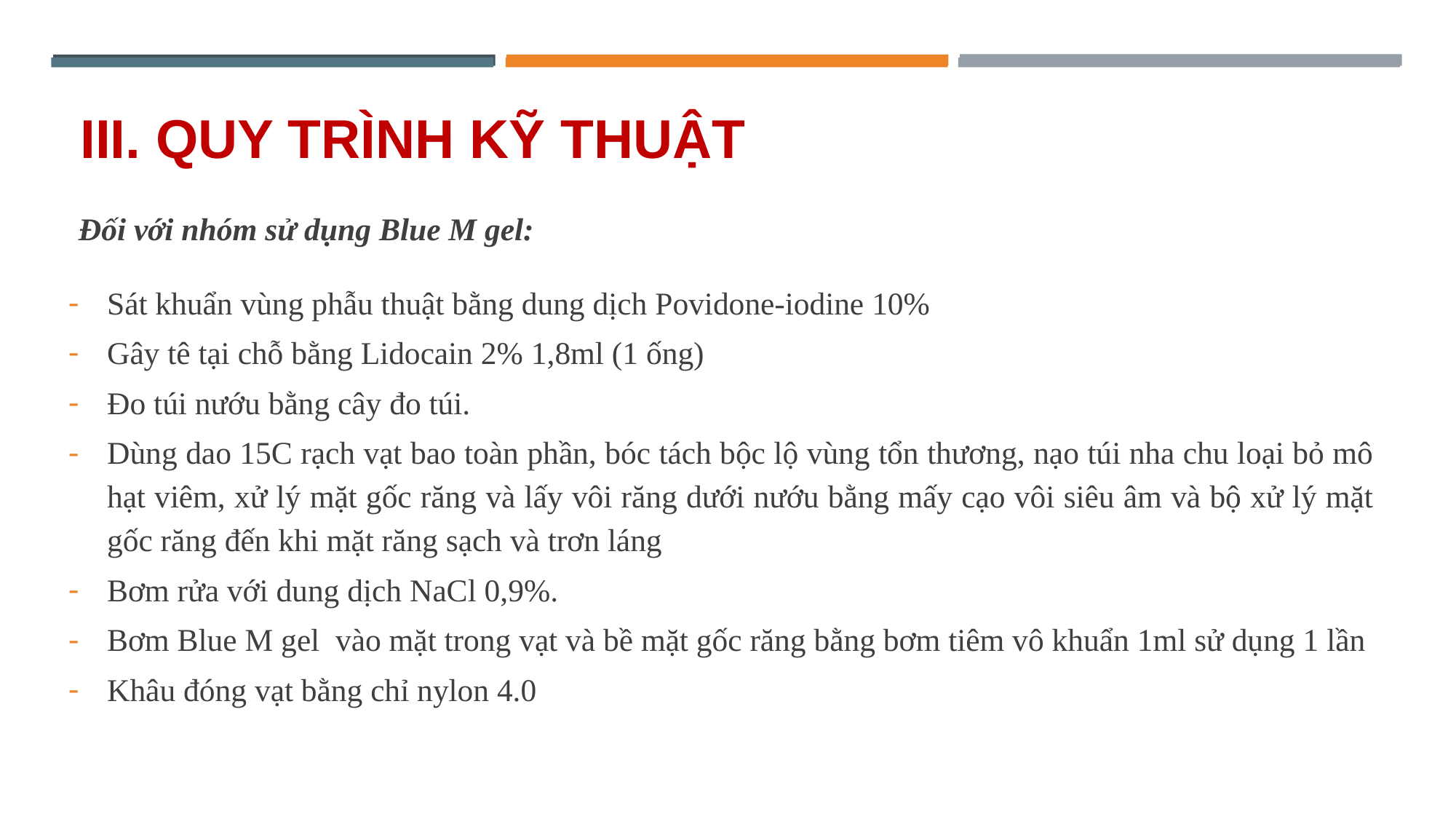

# III. QUY TRÌNH KỸ THUẬT
Đối với nhóm sử dụng Blue M gel:
Sát khuẩn vùng phẫu thuật bằng dung dịch Povidone-iodine 10%
Gây tê tại chỗ bằng Lidocain 2% 1,8ml (1 ống)
Đo túi nướu bằng cây đo túi.
Dùng dao 15C rạch vạt bao toàn phần, bóc tách bộc lộ vùng tổn thương, nạo túi nha chu loại bỏ mô hạt viêm, xử lý mặt gốc răng và lấy vôi răng dưới nướu bằng mấy cạo vôi siêu âm và bộ xử lý mặt gốc răng đến khi mặt răng sạch và trơn láng
Bơm rửa với dung dịch NaCl 0,9%.
Bơm Blue M gel  vào mặt trong vạt và bề mặt gốc răng bằng bơm tiêm vô khuẩn 1ml sử dụng 1 lần
Khâu đóng vạt bằng chỉ nylon 4.0